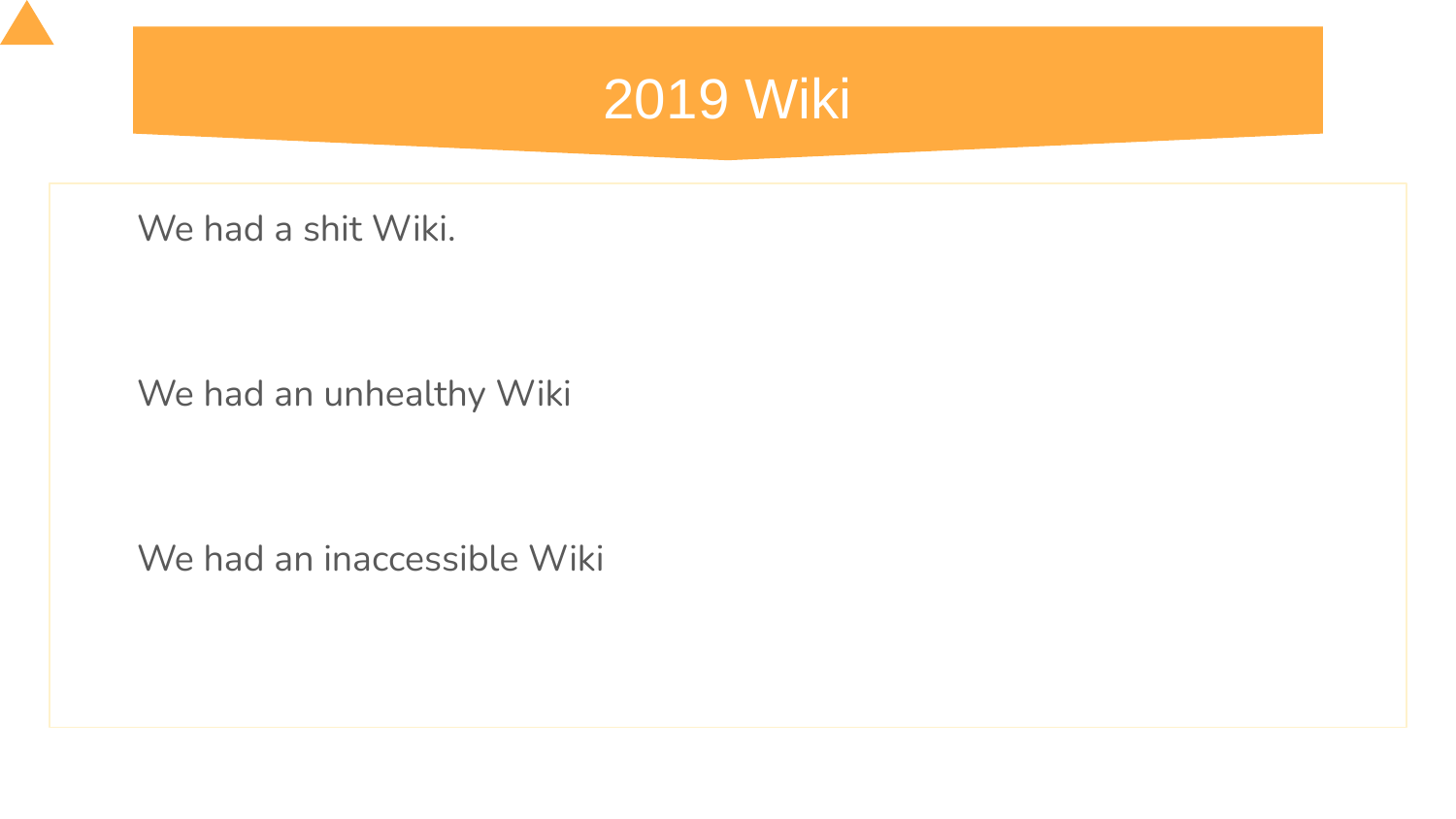

# 2019 Wiki
We had a shit Wiki.

We had an unhealthy Wiki

We had an inaccessible Wiki